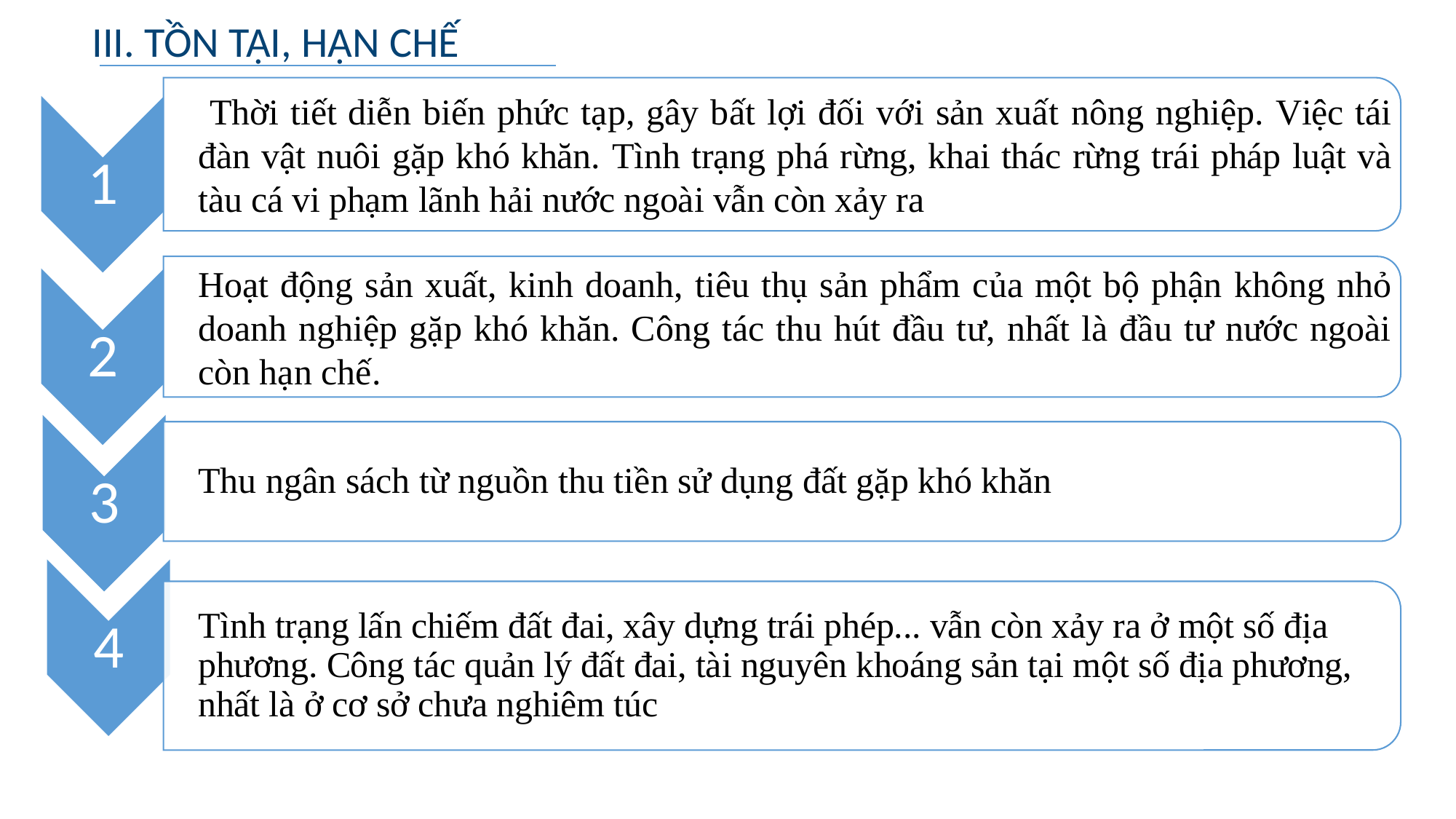

III. TỒN TẠI, HẠN CHẾ
1
 Thời tiết diễn biến phức tạp, gây bất lợi đối với sản xuất nông nghiệp. Việc tái đàn vật nuôi gặp khó khăn. Tình trạng phá rừng, khai thác rừng trái pháp luật và tàu cá vi phạm lãnh hải nước ngoài vẫn còn xảy ra
2
Hoạt động sản xuất, kinh doanh, tiêu thụ sản phẩm của một bộ phận không nhỏ doanh nghiệp gặp khó khăn. Công tác thu hút đầu tư, nhất là đầu tư nước ngoài còn hạn chế.
3
Thu ngân sách từ nguồn thu tiền sử dụng đất gặp khó khăn
4
Tình trạng lấn chiếm đất đai, xây dựng trái phép... vẫn còn xảy ra ở một số địa phương. Công tác quản lý đất đai, tài nguyên khoáng sản tại một số địa phương, nhất là ở cơ sở chưa nghiêm túc